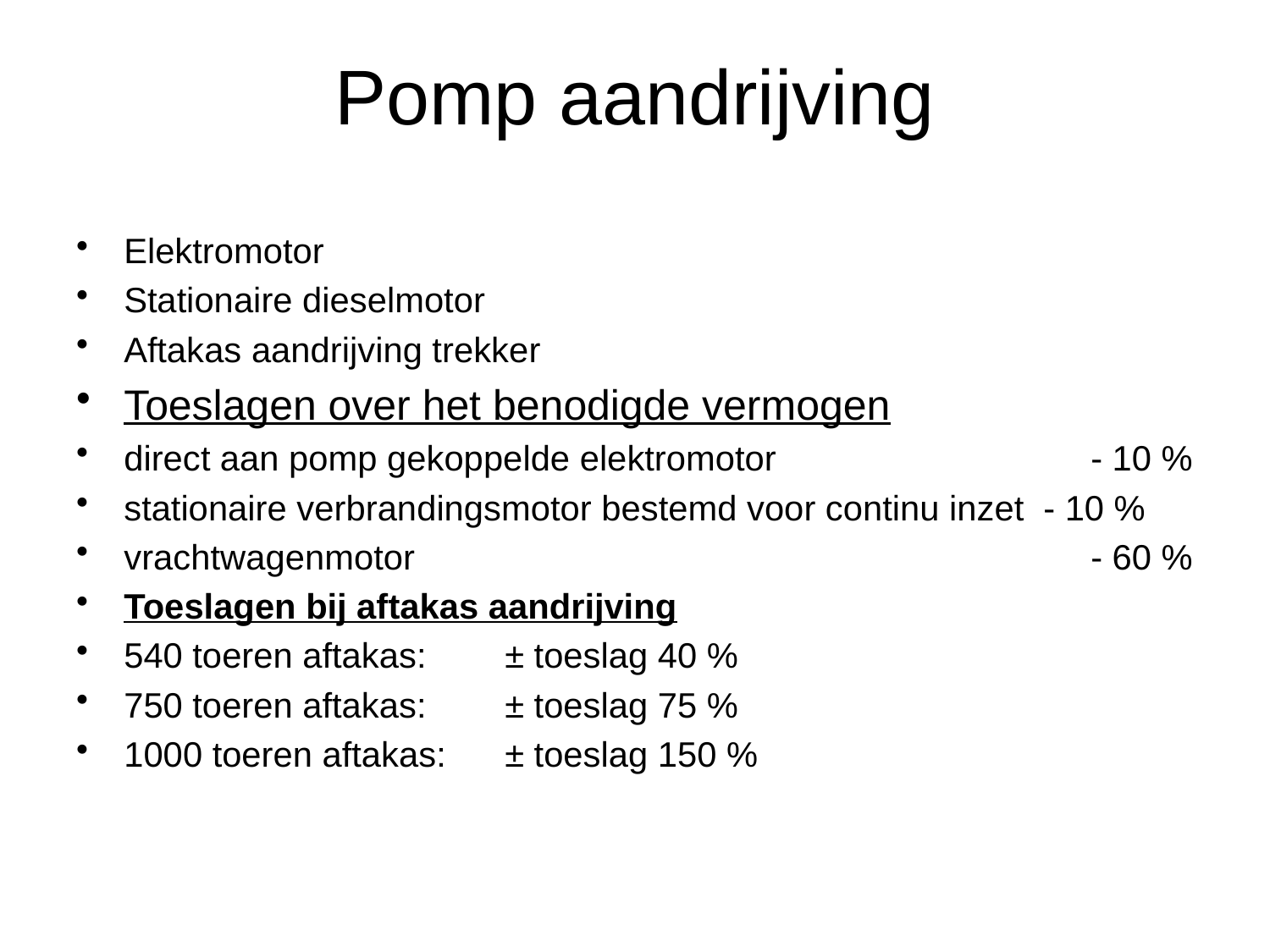

# Pomp aandrijving
Elektromotor
Stationaire dieselmotor
Aftakas aandrijving trekker
Toeslagen over het benodigde vermogen
direct aan pomp gekoppelde elektromotor	       	        - 10 %
stationaire verbrandingsmotor bestemd voor continu inzet  - 10 %
vrachtwagenmotor	      				        - 60 %
Toeslagen bij aftakas aandrijving
540 toeren aftakas: 	± toeslag 40 %
750 toeren aftakas: 	± toeslag 75 %
1000 toeren aftakas: 	± toeslag 150 %